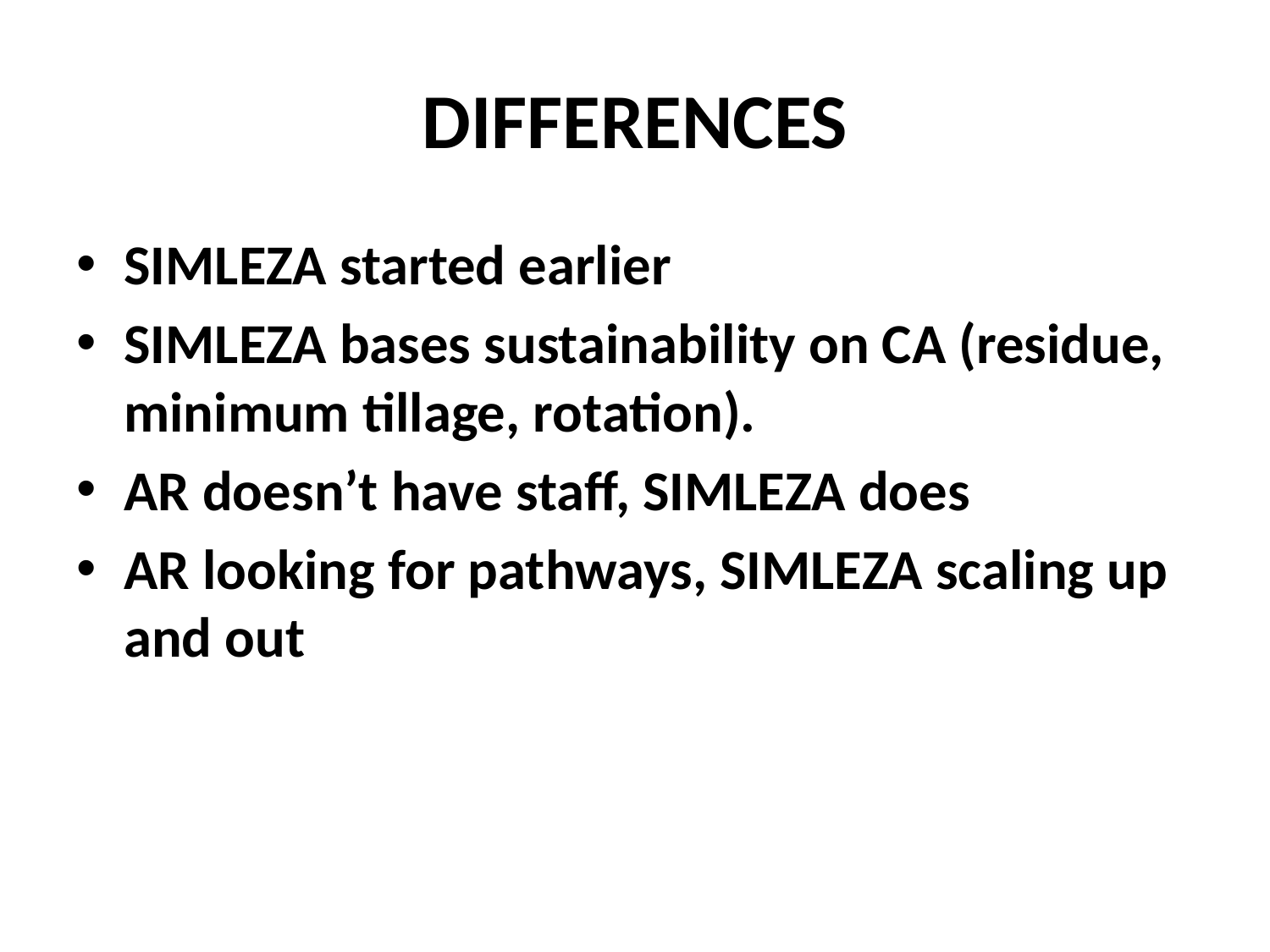

# DIFFERENCES
SIMLEZA started earlier
SIMLEZA bases sustainability on CA (residue, minimum tillage, rotation).
AR doesn’t have staff, SIMLEZA does
AR looking for pathways, SIMLEZA scaling up and out